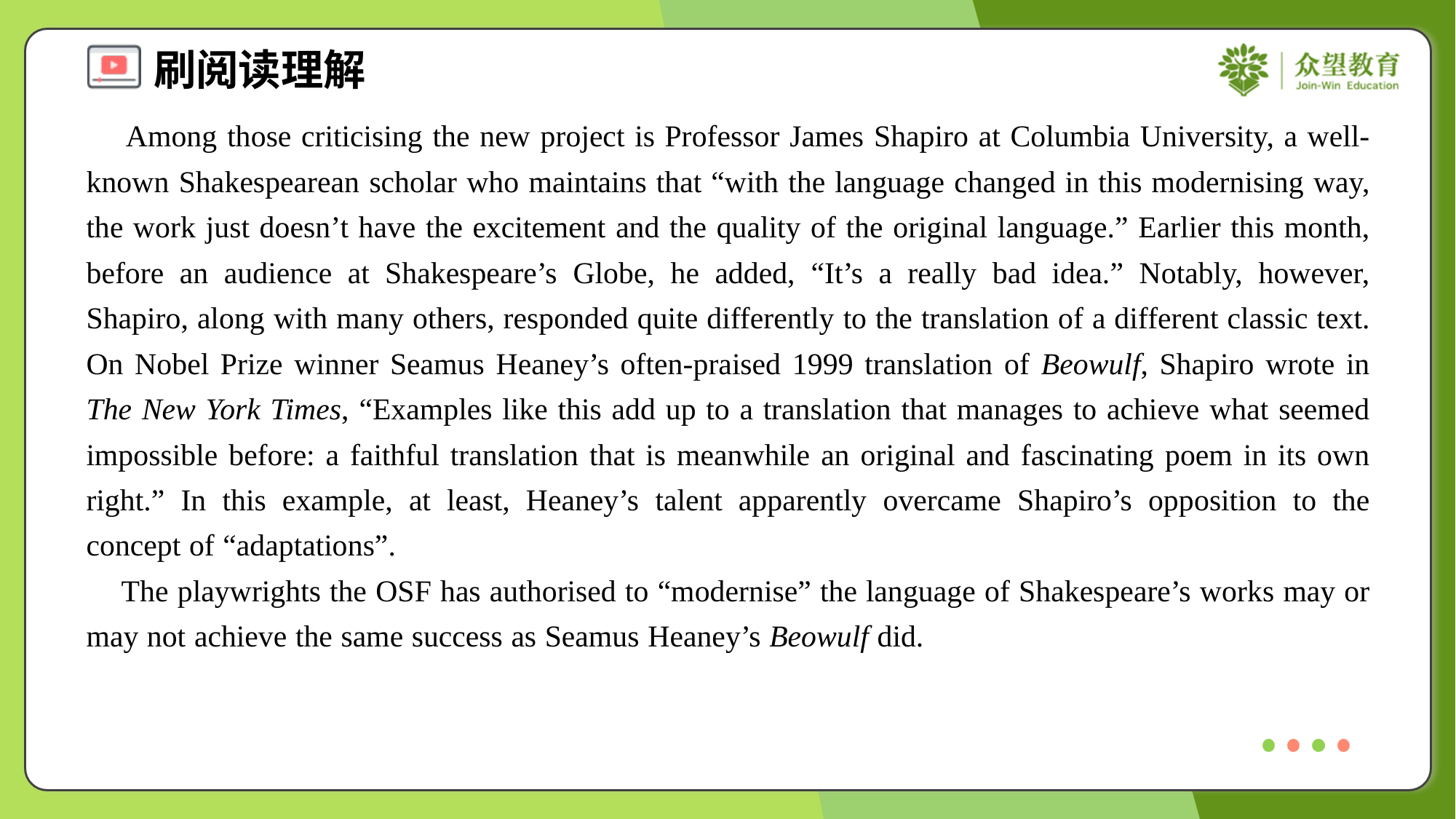

Among those criticising the new project is Professor James Shapiro at Columbia University, a well-known Shakespearean scholar who maintains that “with the language changed in this modernising way, the work just doesn’t have the excitement and the quality of the original language.” Earlier this month, before an audience at Shakespeare’s Globe, he added, “It’s a really bad idea.” Notably, however, Shapiro, along with many others, responded quite differently to the translation of a different classic text. On Nobel Prize winner Seamus Heaney’s often-praised 1999 translation of Beowulf, Shapiro wrote in The New York Times, “Examples like this add up to a translation that manages to achieve what seemed impossible before: a faithful translation that is meanwhile an original and fascinating poem in its own right.” In this example, at least, Heaney’s talent apparently overcame Shapiro’s opposition to the concept of “adaptations”.
    The playwrights the OSF has authorised to “modernise” the language of Shakespeare’s works may or may not achieve the same success as Seamus Heaney’s Beowulf did.